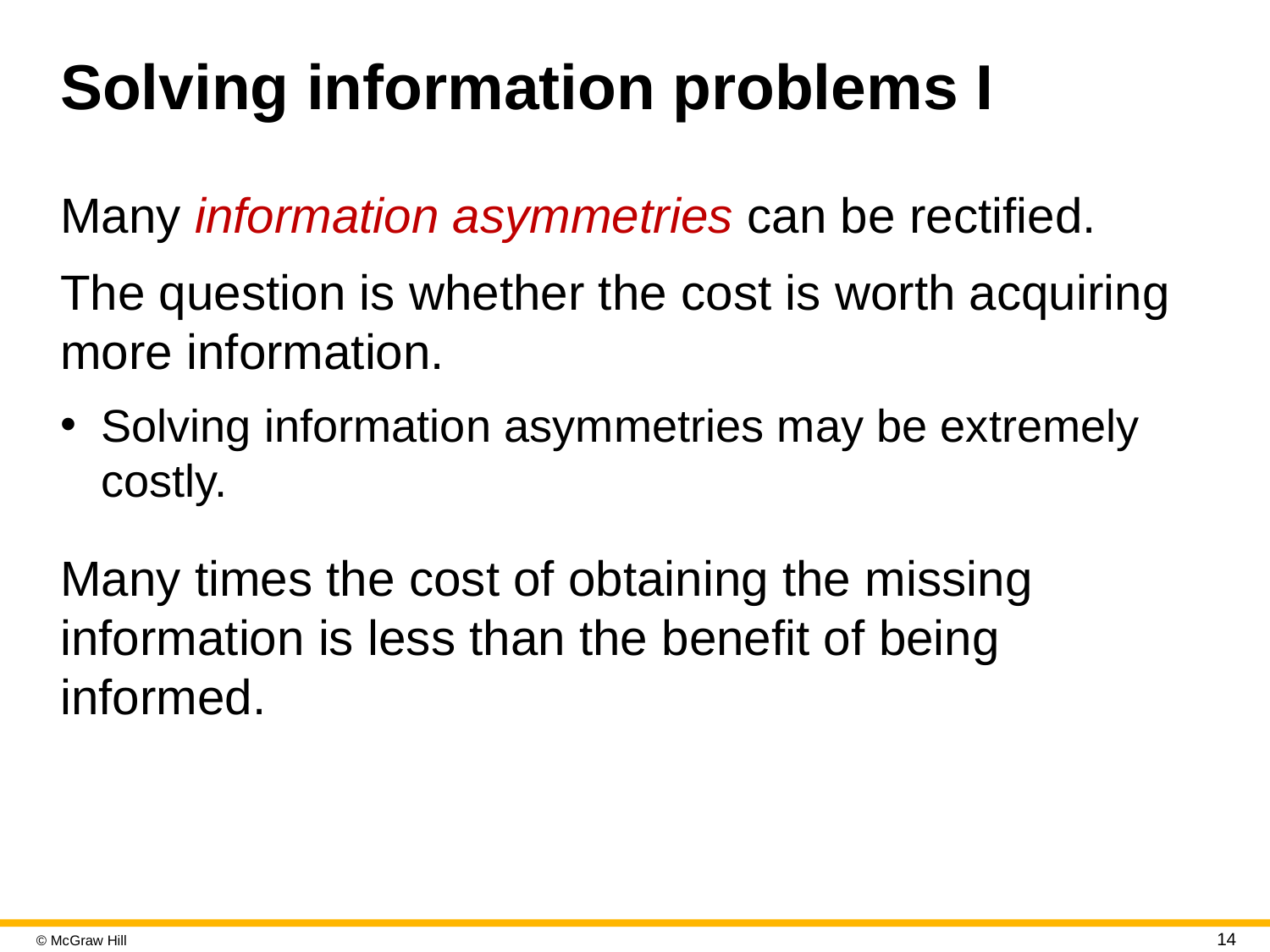

# Solving information problems I
Many information asymmetries can be rectified.
The question is whether the cost is worth acquiring more information.
Solving information asymmetries may be extremely costly.
Many times the cost of obtaining the missing information is less than the benefit of being informed.